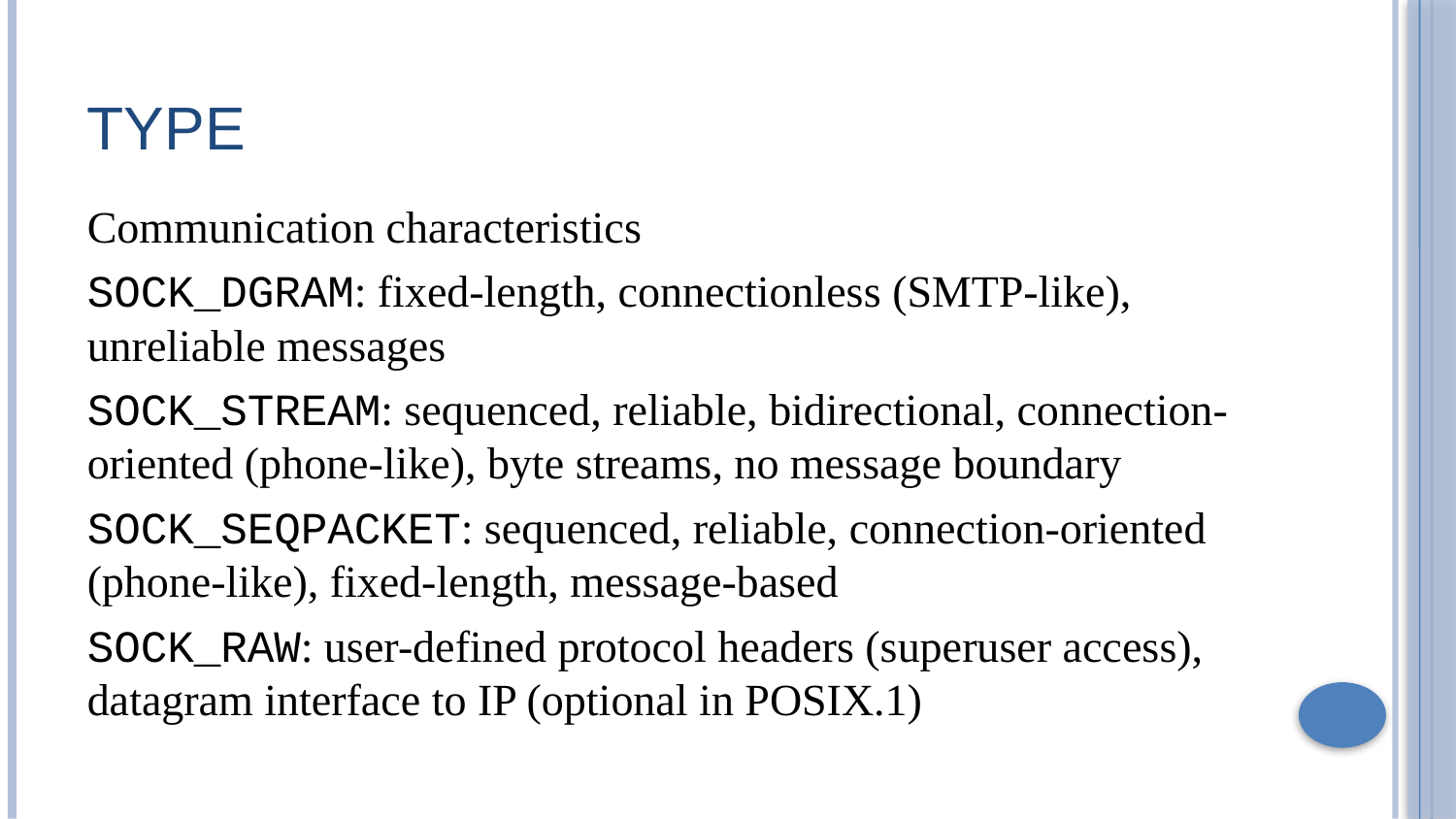

# Type
Communication characteristics
SOCK_DGRAM: fixed-length, connectionless (SMTP-like), unreliable messages
SOCK_STREAM: sequenced, reliable, bidirectional, connection-oriented (phone-like), byte streams, no message boundary
SOCK_SEQPACKET: sequenced, reliable, connection-oriented (phone-like), fixed-length, message-based
SOCK_RAW: user-defined protocol headers (superuser access), datagram interface to IP (optional in POSIX.1)